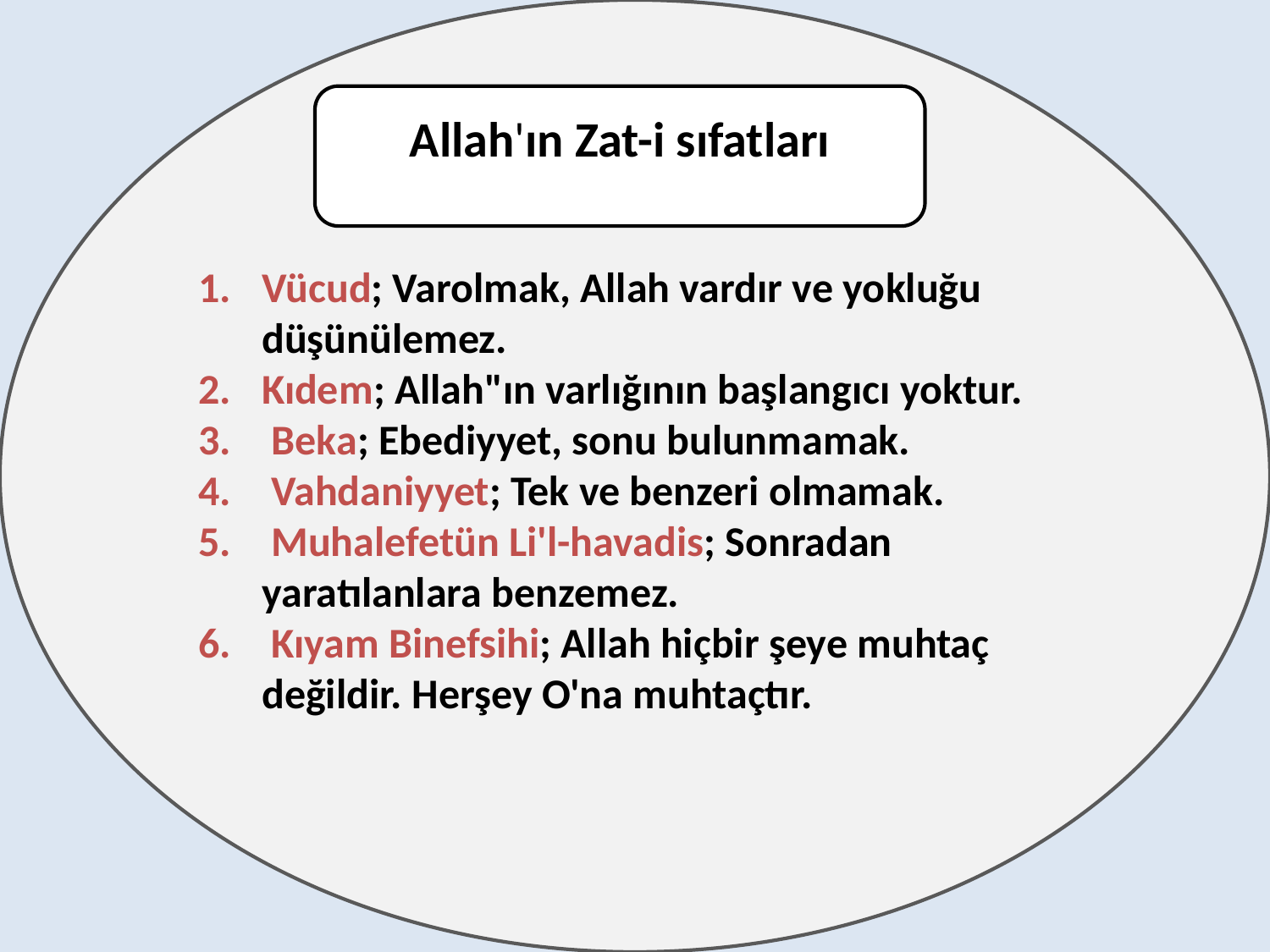

Vücud; Varolmak, Allah vardır ve yokluğu düşünülemez.
Kıdem; Allah"ın varlığının başlangıcı yoktur.
 Beka; Ebediyyet, sonu bulunmamak.
 Vahdaniyyet; Tek ve benzeri olmamak.
 Muhalefetün Li'l-havadis; Sonradan yaratılanlara benzemez.
 Kıyam Binefsihi; Allah hiçbir şeye muhtaç değildir. Herşey O'na muhtaçtır.

Allah'ın Zat-i sıfatları